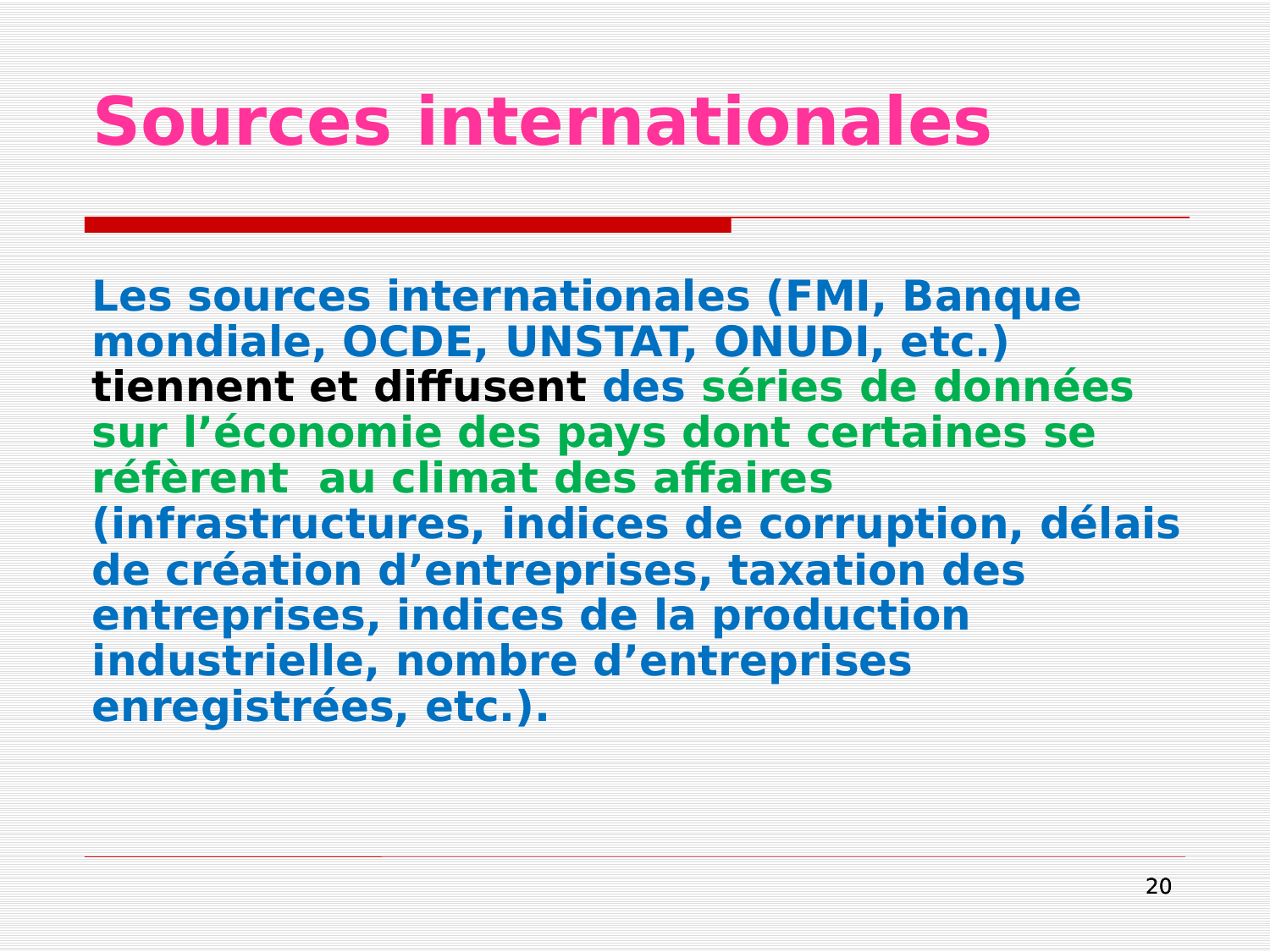

# Sources internationales
Les sources internationales (FMI, Banque mondiale, OCDE, UNSTAT, ONUDI, etc.) tiennent et diffusent des séries de données sur l’économie des pays dont certaines se réfèrent  au climat des affaires (infrastructures, indices de corruption, délais de création d’entreprises, taxation des entreprises, indices de la production industrielle, nombre d’entreprises enregistrées, etc.).
20
20